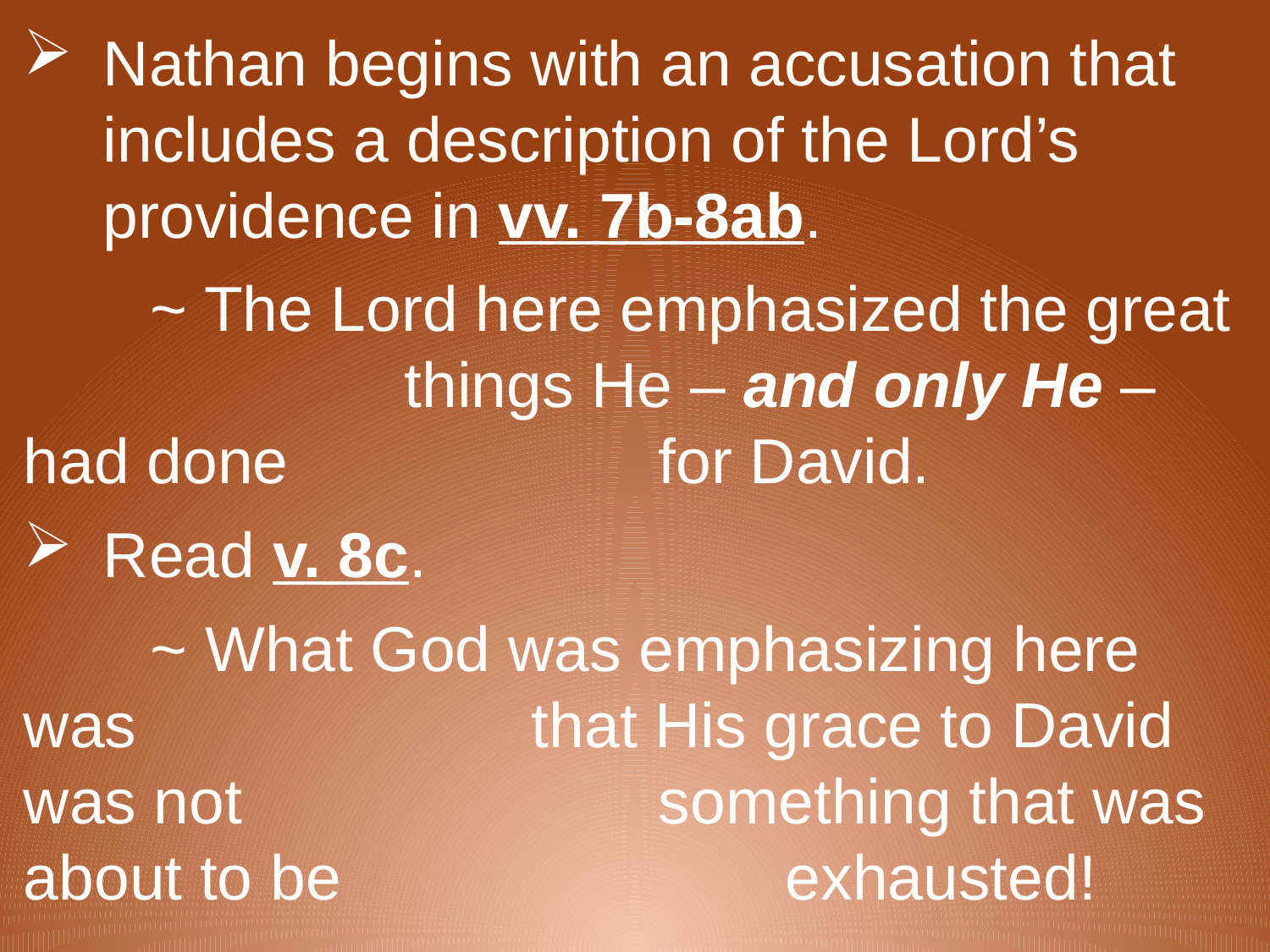

Nathan begins with an accusation that includes a description of the Lord’s providence in vv. 7b-8ab.
	~ The Lord here emphasized the great 			things He – and only He – had done 			for David.
Read v. 8c.
	~ What God was emphasizing here was 			that His grace to David was not 				something that was about to be 				exhausted!